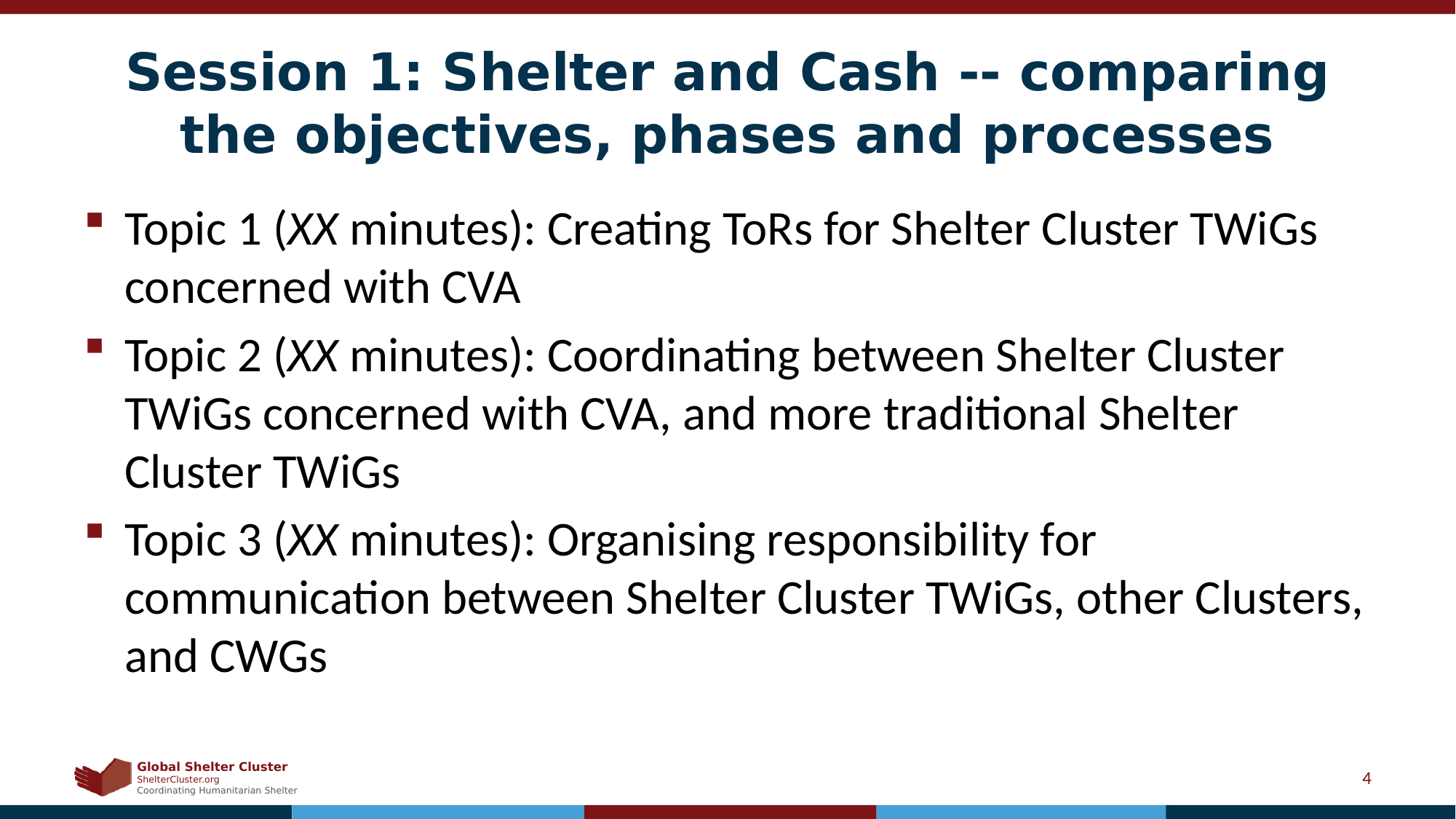

# Session 1: Shelter and Cash -- comparing the objectives, phases and processes
Topic 1 (XX minutes): Creating ToRs for Shelter Cluster TWiGs concerned with CVA
Topic 2 (XX minutes): Coordinating between Shelter Cluster TWiGs concerned with CVA, and more traditional Shelter Cluster TWiGs
Topic 3 (XX minutes): Organising responsibility for communication between Shelter Cluster TWiGs, other Clusters, and CWGs
4